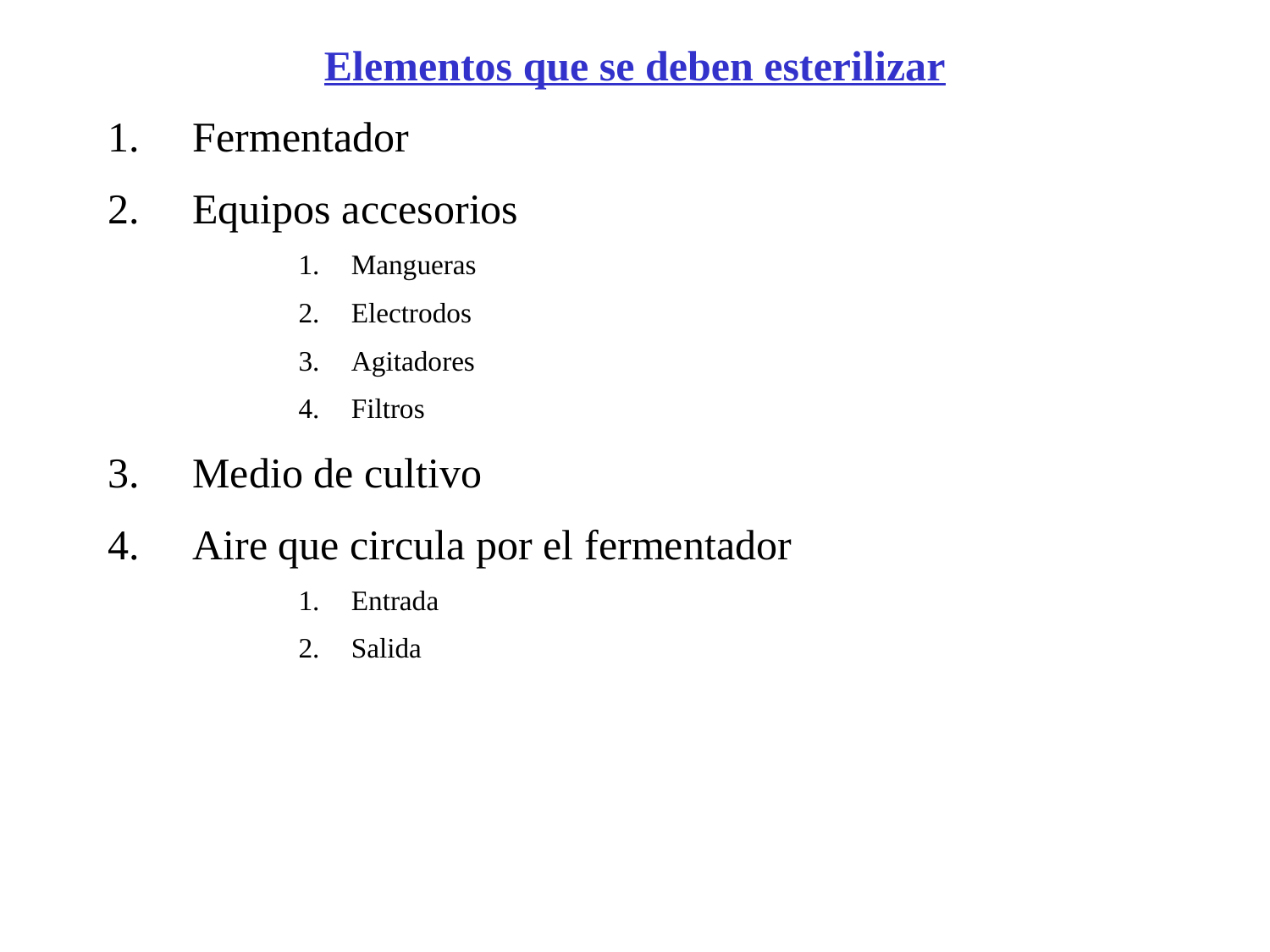

# Elementos que se deben esterilizar
Fermentador
Equipos accesorios
Mangueras
Electrodos
Agitadores
Filtros
Medio de cultivo
Aire que circula por el fermentador
Entrada
Salida